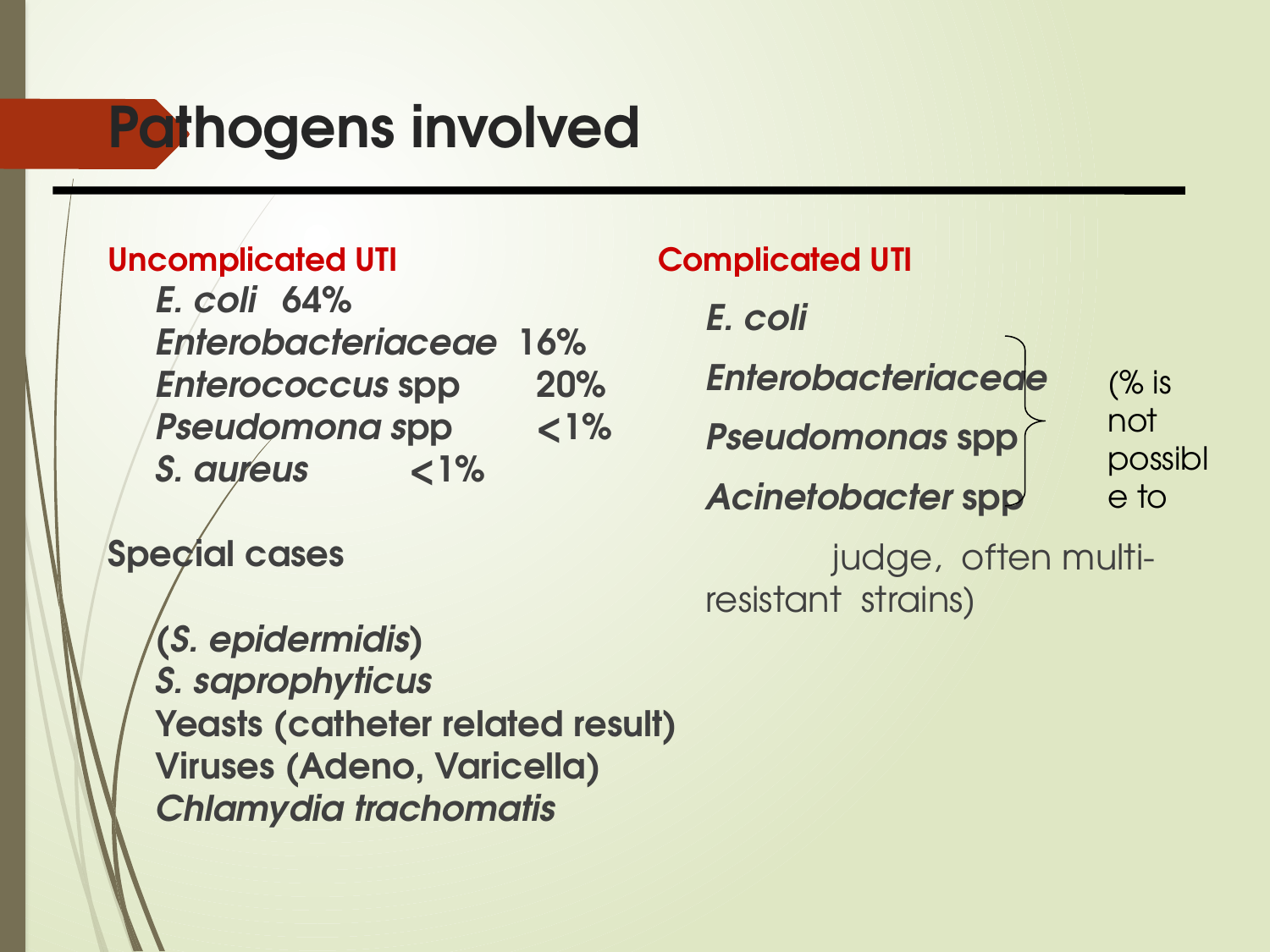

# Pathogens involved

Uncomplicated UTI
	E. coli 	64%
	Enterobacteriaceae  16%
	Enterococcus spp	20%
	Pseudomona spp	<1%
	S. aureus	<1%

Special cases

	(S. epidermidis)
	S. saprophyticus
	Yeasts (catheter related result)
	Viruses (Adeno, Varicella)
	Chlamydia trachomatis
Complicated UTI
	E. coli
	Enterobacteriaceae
	Pseudomonas spp
	Acinetobacter spp
		judge,  often multi-resistant  strains)

(% is not possible to